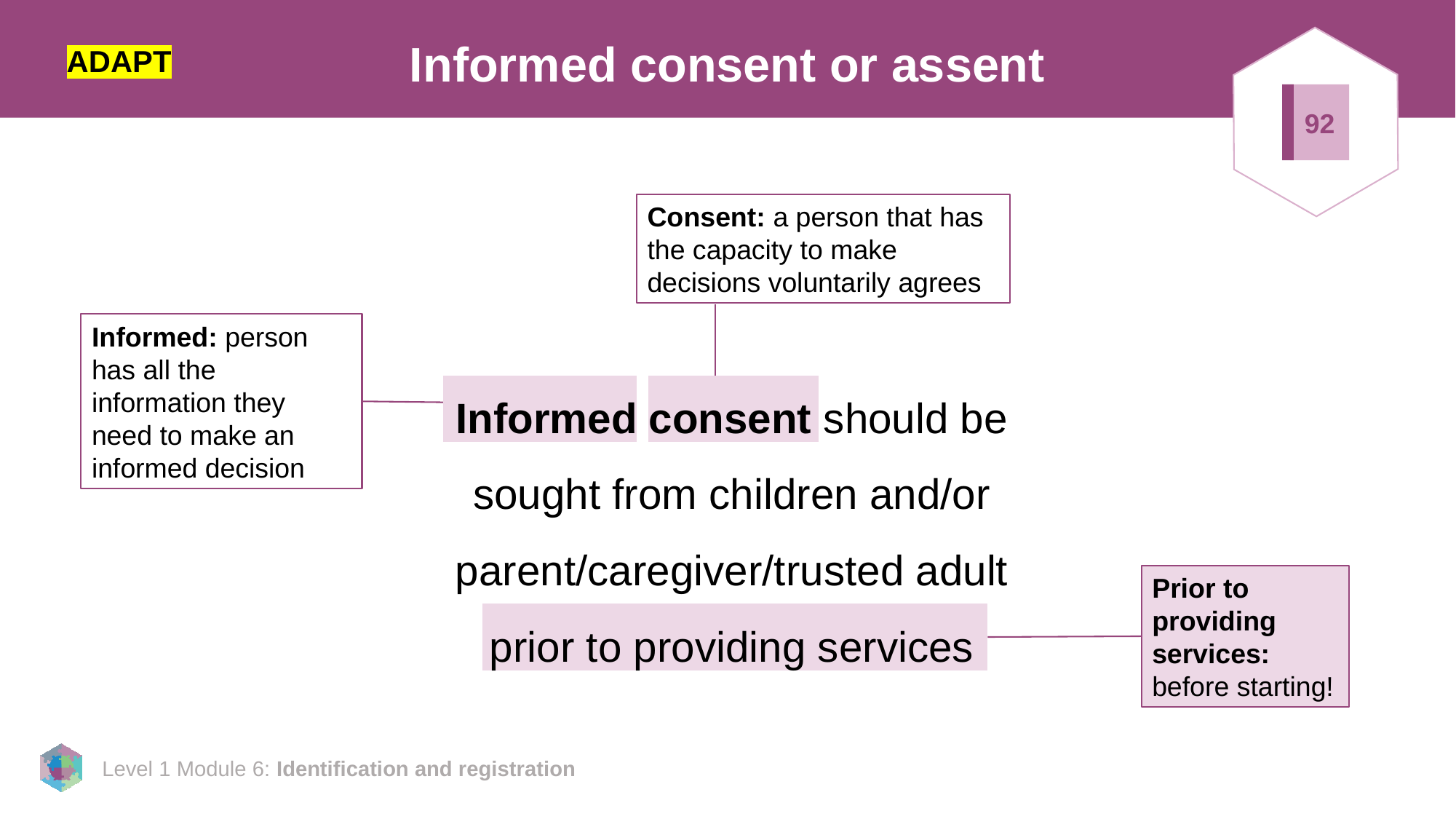

# Informed consent or assent
ADAPT

92

Consent: a person that has the capacity to make decisions voluntarily agrees
Informed: person has all the information they need to make an informed decision
Informed consent should be sought from children and/or parent/caregiver/trusted adult prior to providing services

Prior to providing services: before starting!